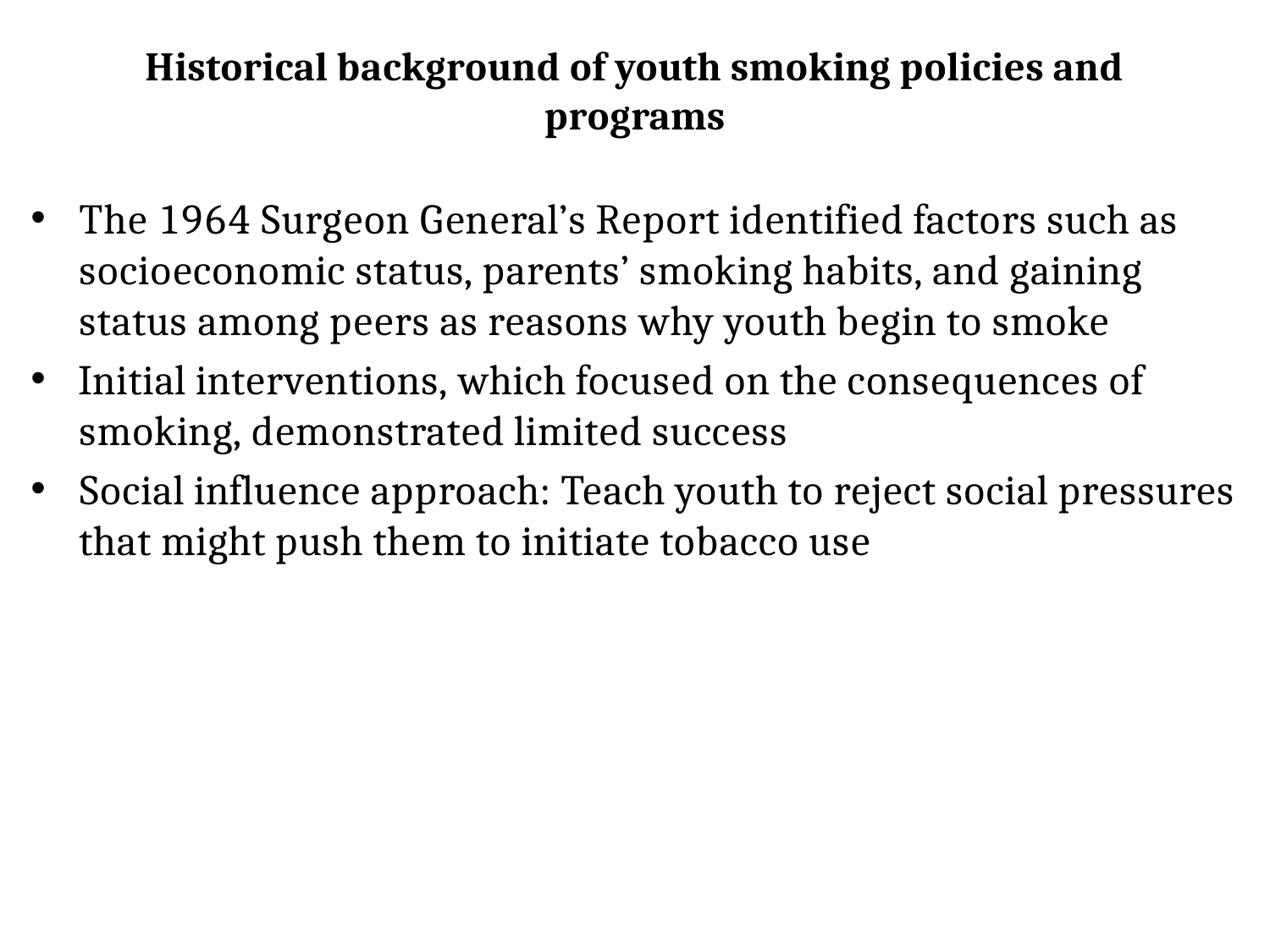

# Historical background of youth smoking policies and programs
The 1964 Surgeon General’s Report identified factors such as socioeconomic status, parents’ smoking habits, and gaining status among peers as reasons why youth begin to smoke
Initial interventions, which focused on the consequences of smoking, demonstrated limited success
Social influence approach: Teach youth to reject social pressures that might push them to initiate tobacco use